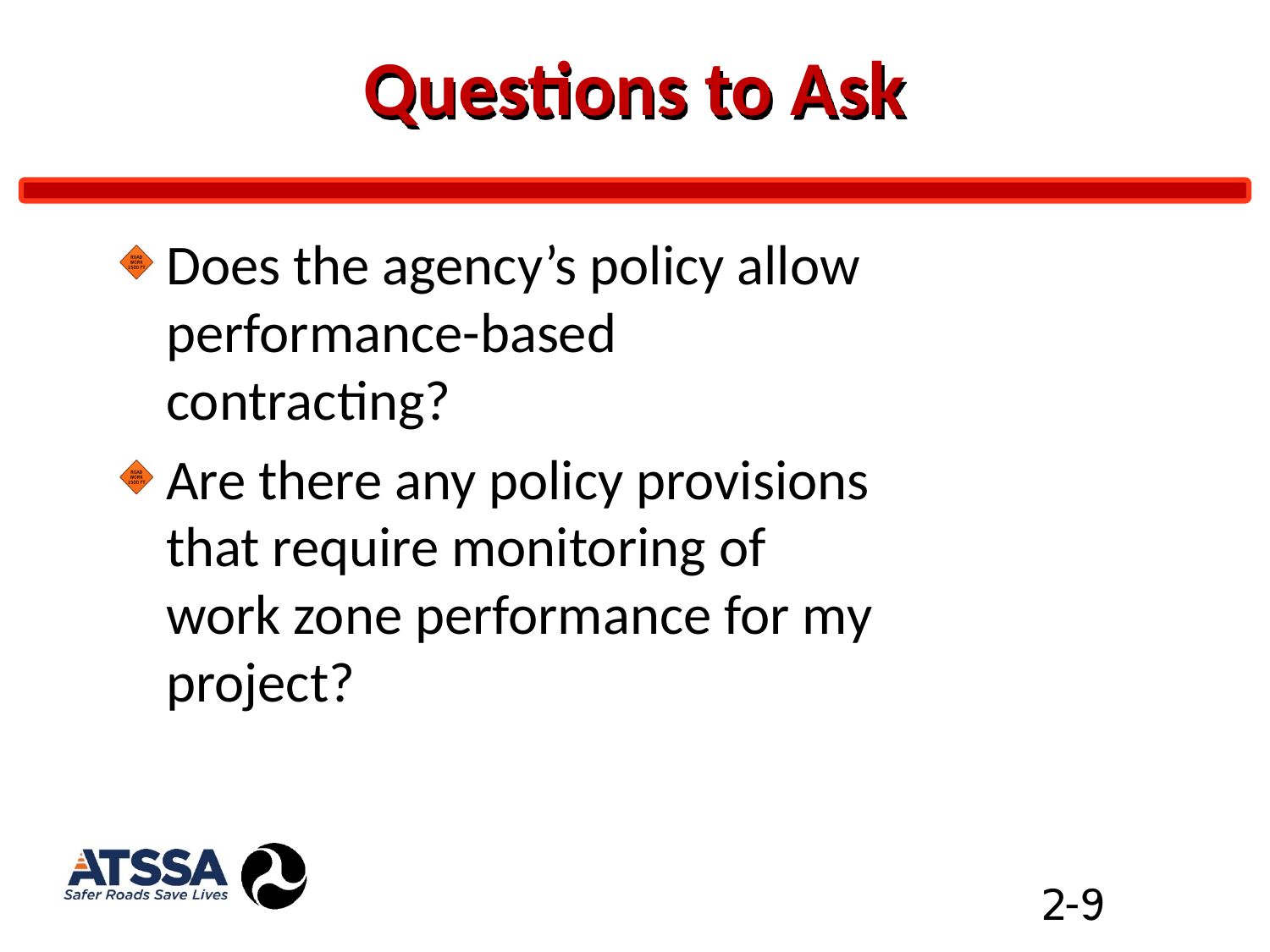

# Questions to Ask
Does the agency’s policy allow performance-based contracting?
Are there any policy provisions that require monitoring of work zone performance for my project?